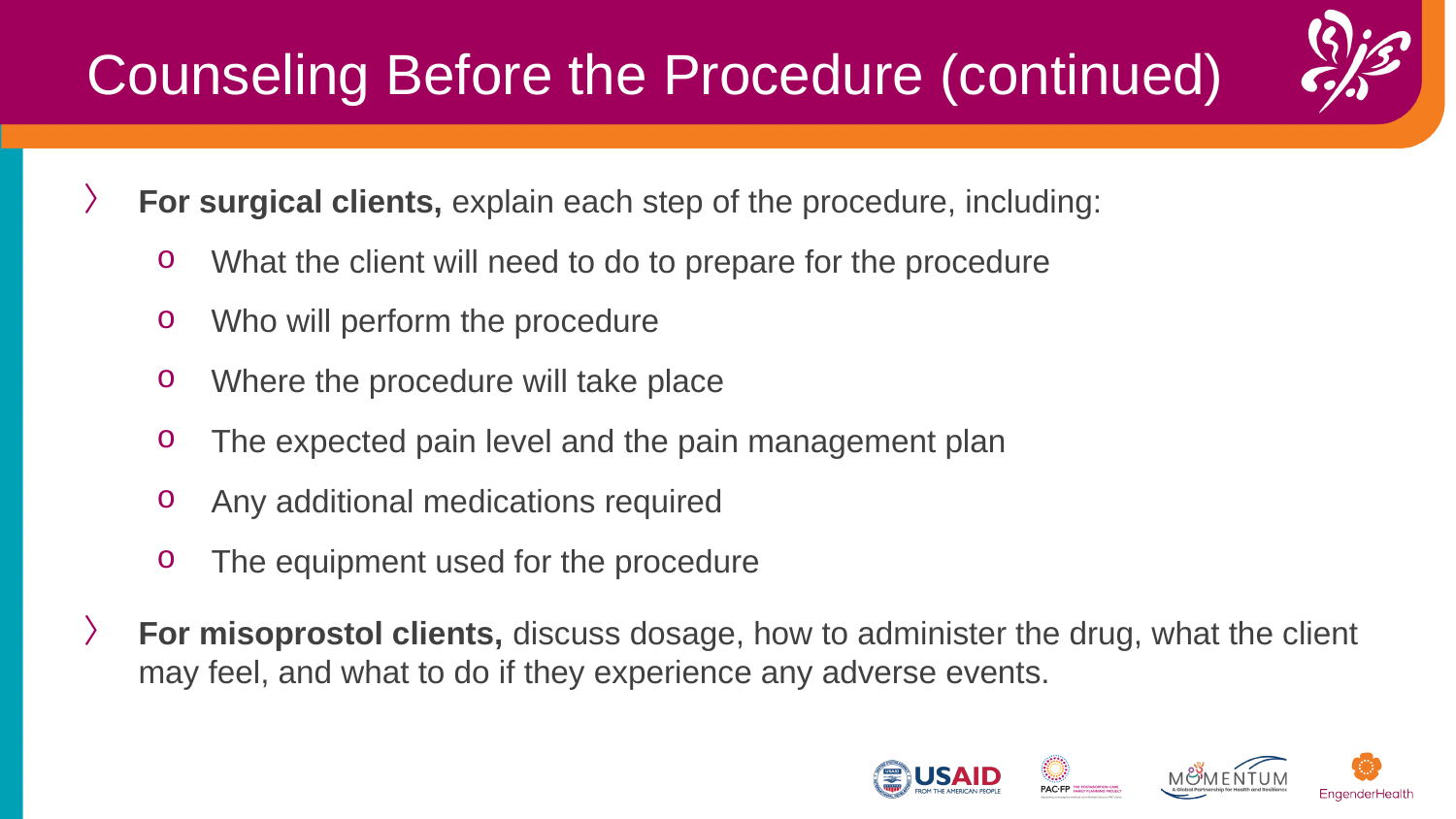

Counseling Before the Procedure (continued)
For surgical clients, explain each step of the procedure, including:
What the client will need to do to prepare for the procedure
Who will perform the procedure
Where the procedure will take place
The expected pain level and the pain management plan
Any additional medications required
The equipment used for the procedure
For misoprostol clients, discuss dosage, how to administer the drug, what the client may feel, and what to do if they experience any adverse events.